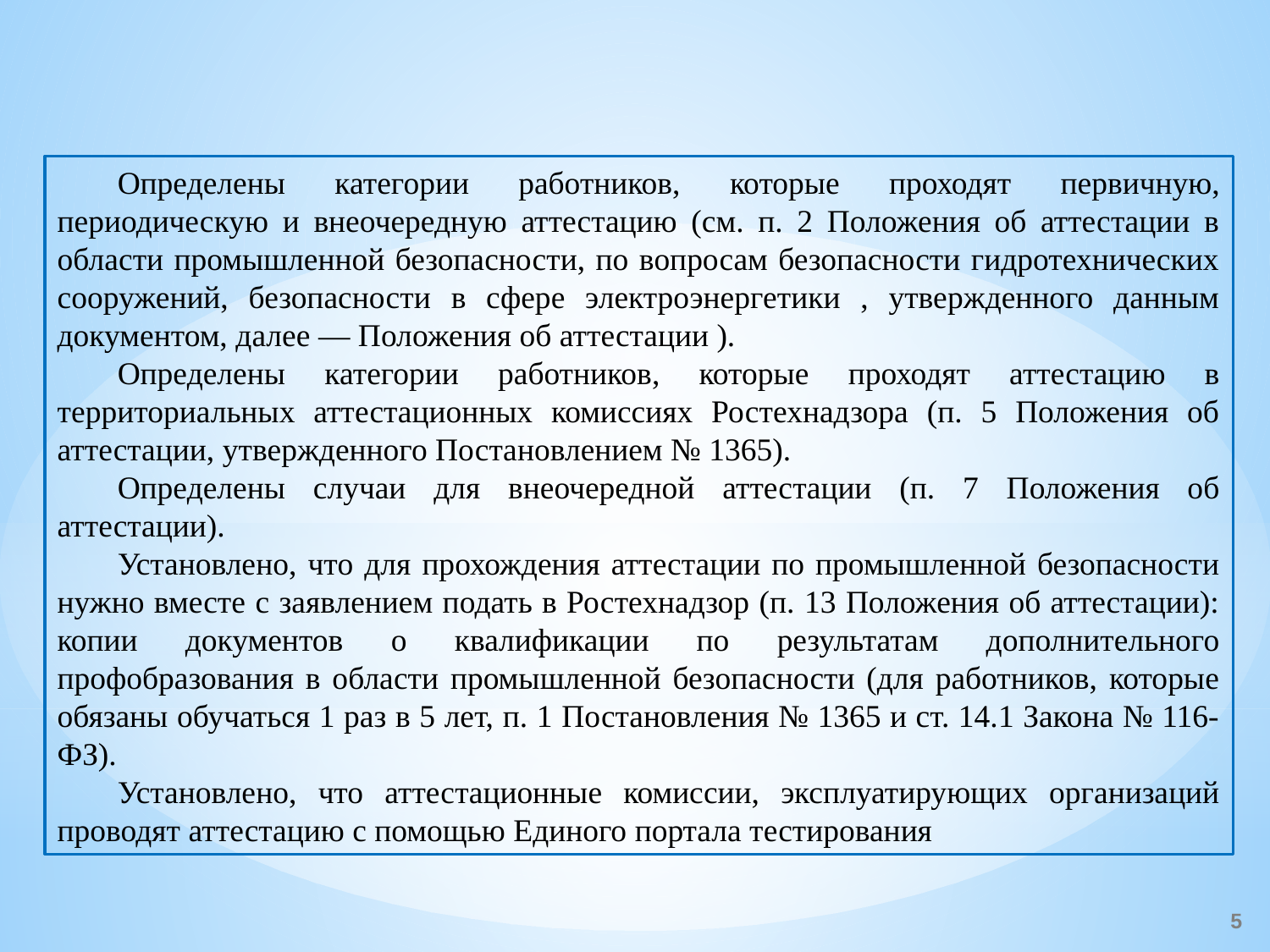

Определены категории работников, которые проходят первичную, периодическую и внеочередную аттестацию (см. п. 2 Положения об аттестации в области промышленной безопасности, по вопросам безопасности гидротехнических сооружений, безопасности в сфере электроэнергетики , утвержденного данным документом, далее — Положения об аттестации ).
Определены категории работников, которые проходят аттестацию в территориальных аттестационных комиссиях Ростехнадзора (п. 5 Положения об аттестации, утвержденного Постановлением № 1365).
Определены случаи для внеочередной аттестации (п. 7 Положения об аттестации).
Установлено, что для прохождения аттестации по промышленной безопасности нужно вместе с заявлением подать в Ростехнадзор (п. 13 Положения об аттестации): копии документов о квалификации по результатам дополнительного профобразования в области промышленной безопасности (для работников, которые обязаны обучаться 1 раз в 5 лет, п. 1 Постановления № 1365 и ст. 14.1 Закона № 116-ФЗ).
Установлено, что аттестационные комиссии, эксплуатирующих организаций проводят аттестацию с помощью Единого портала тестирования
5